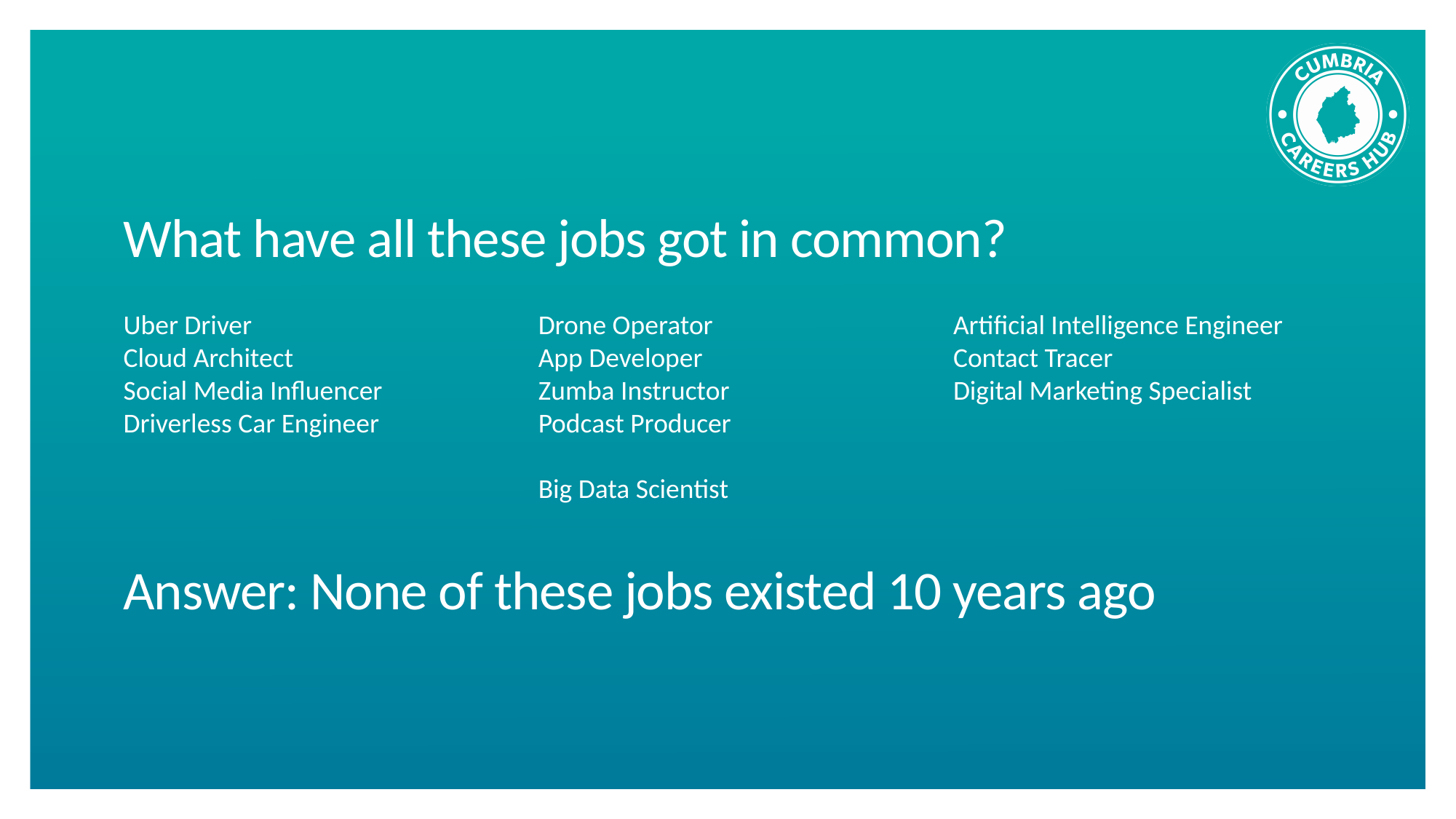

What have all these jobs got in common?
Uber Driver
Cloud Architect
Social Media Influencer
Driverless Car Engineer

Drone Operator
App Developer
Zumba Instructor
Podcast Producer

Big Data Scientist
Artificial Intelligence Engineer
Contact Tracer
Digital Marketing Specialist
Answer: None of these jobs existed 10 years ago